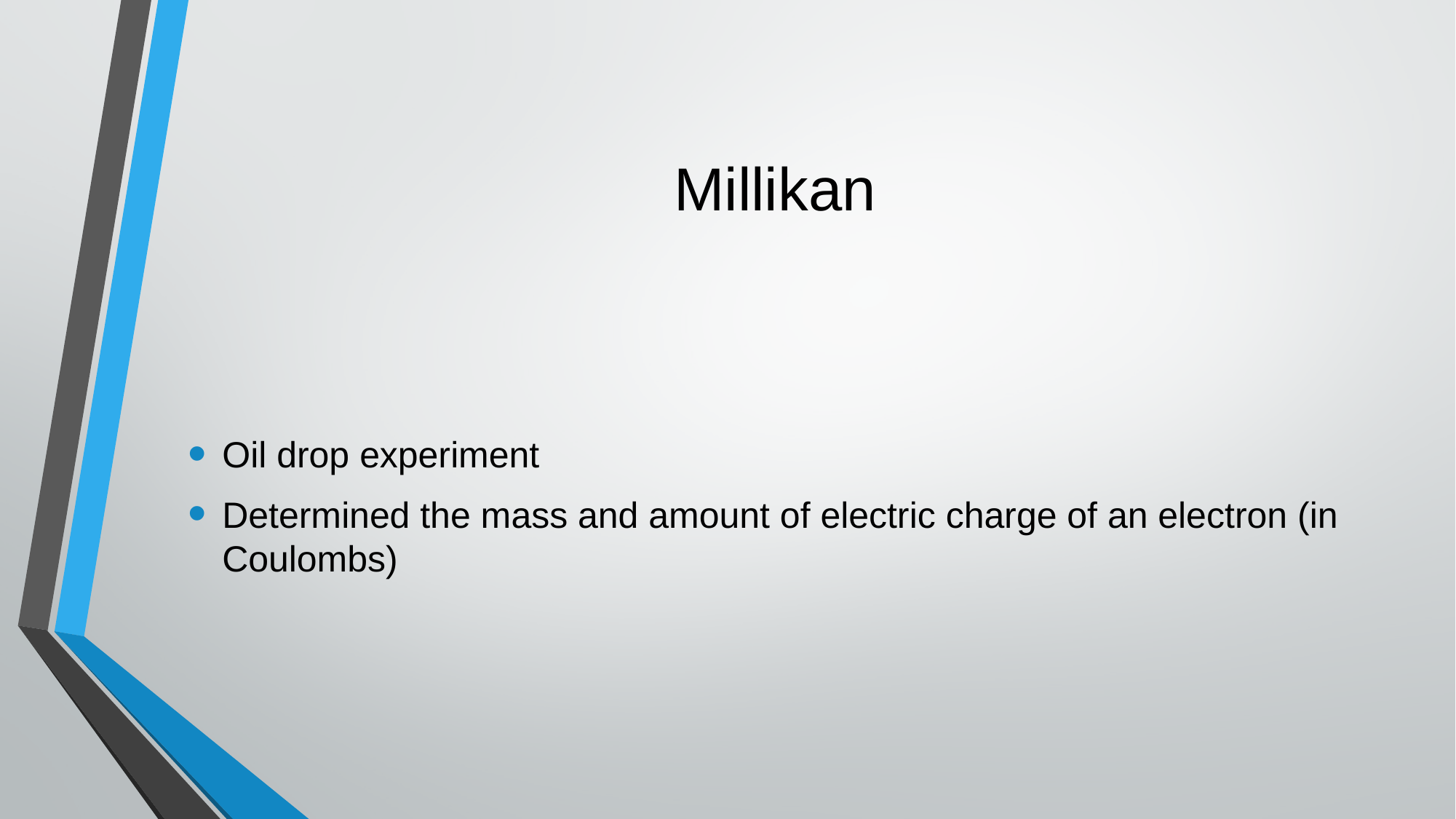

# Millikan
Oil drop experiment
Determined the mass and amount of electric charge of an electron (in Coulombs)